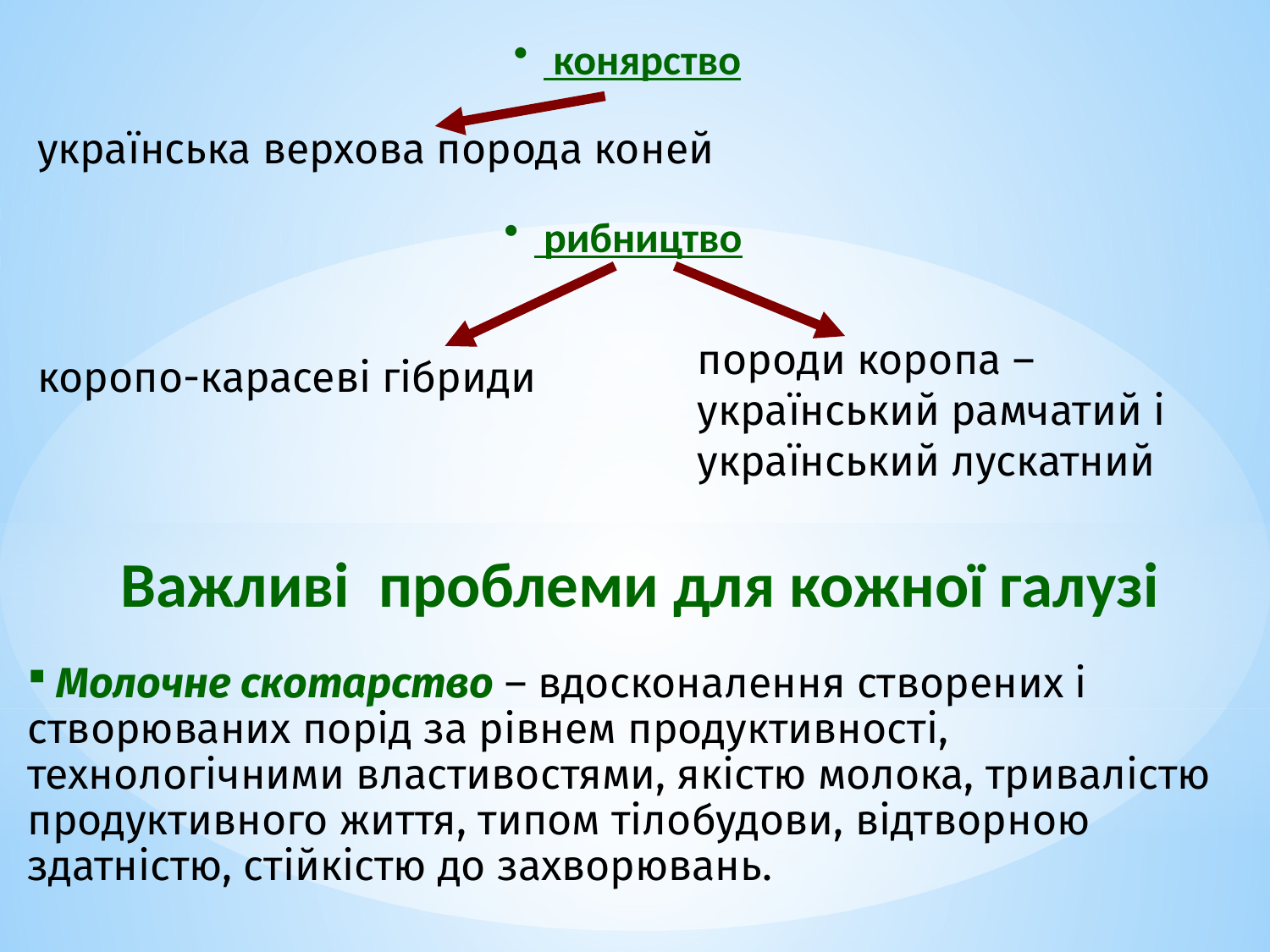

конярство

українська верхова порода коней

 рибництво

коропо-карасеві гібриди

породи коропа – український рамчатий і український лускатний

Важливі  проблеми для кожної галузі

 Молочне скотарство – вдосконалення створених і створюваних порід за рівнем продуктивності, технологічними властивостями, якістю молока, тривалістю продуктивного життя, типом тілобудови, відтворною здатністю, стійкістю до захворювань.